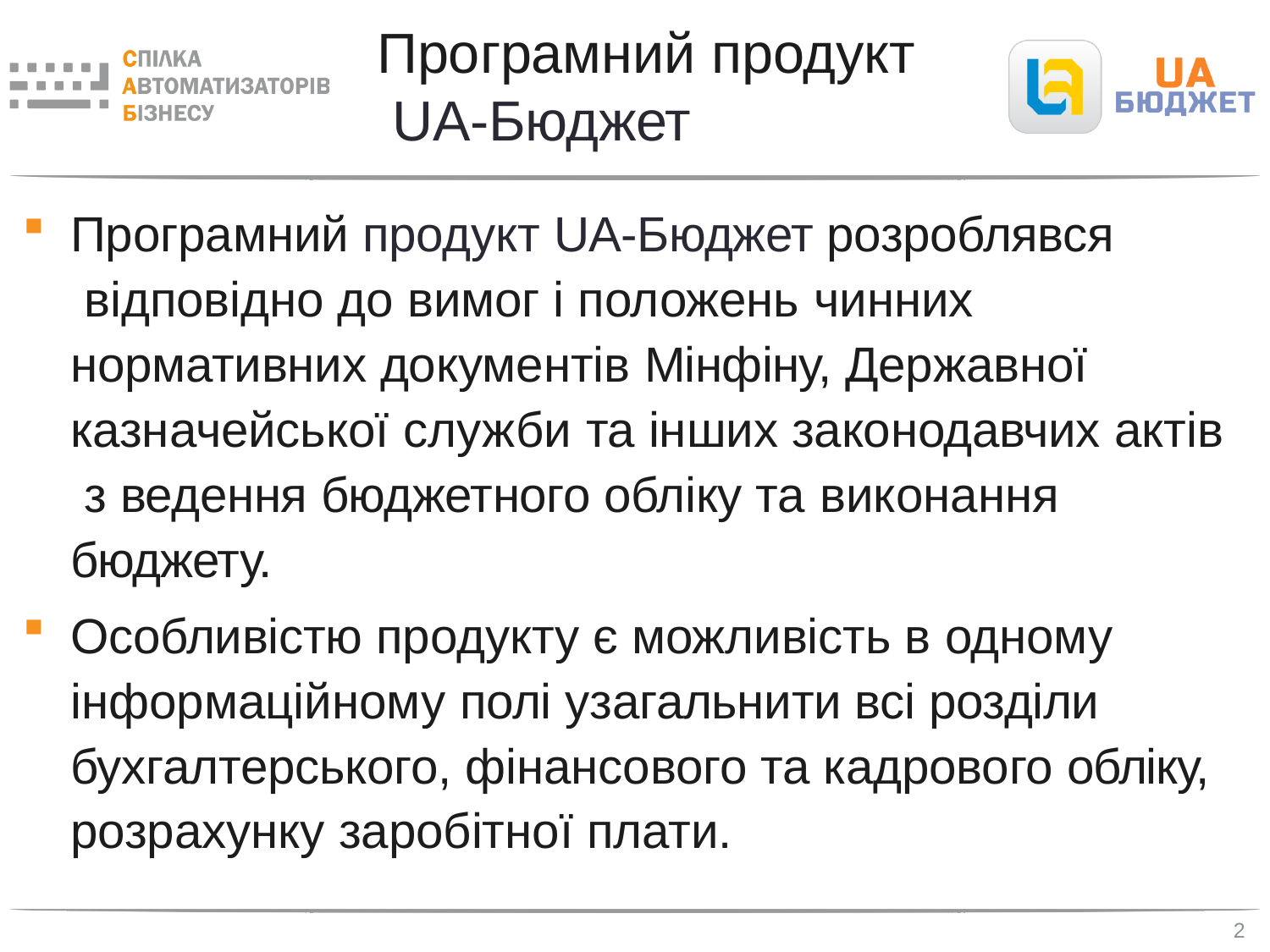

# Програмний продукт  UA-Бюджет

Програмний продукт UA-Бюджет розроблявся  відповідно до вимог і положень чинних
нормативних документів Мінфіну, Державної  казначейської служби та інших законодавчих актів  з ведення бюджетного обліку та виконання
бюджету.
Особливістю продукту є можливість в одному  інформаційному полі узагальнити всі розділи  бухгалтерського, фінансового та кадрового обліку,  розрахунку заробітної плати.
2